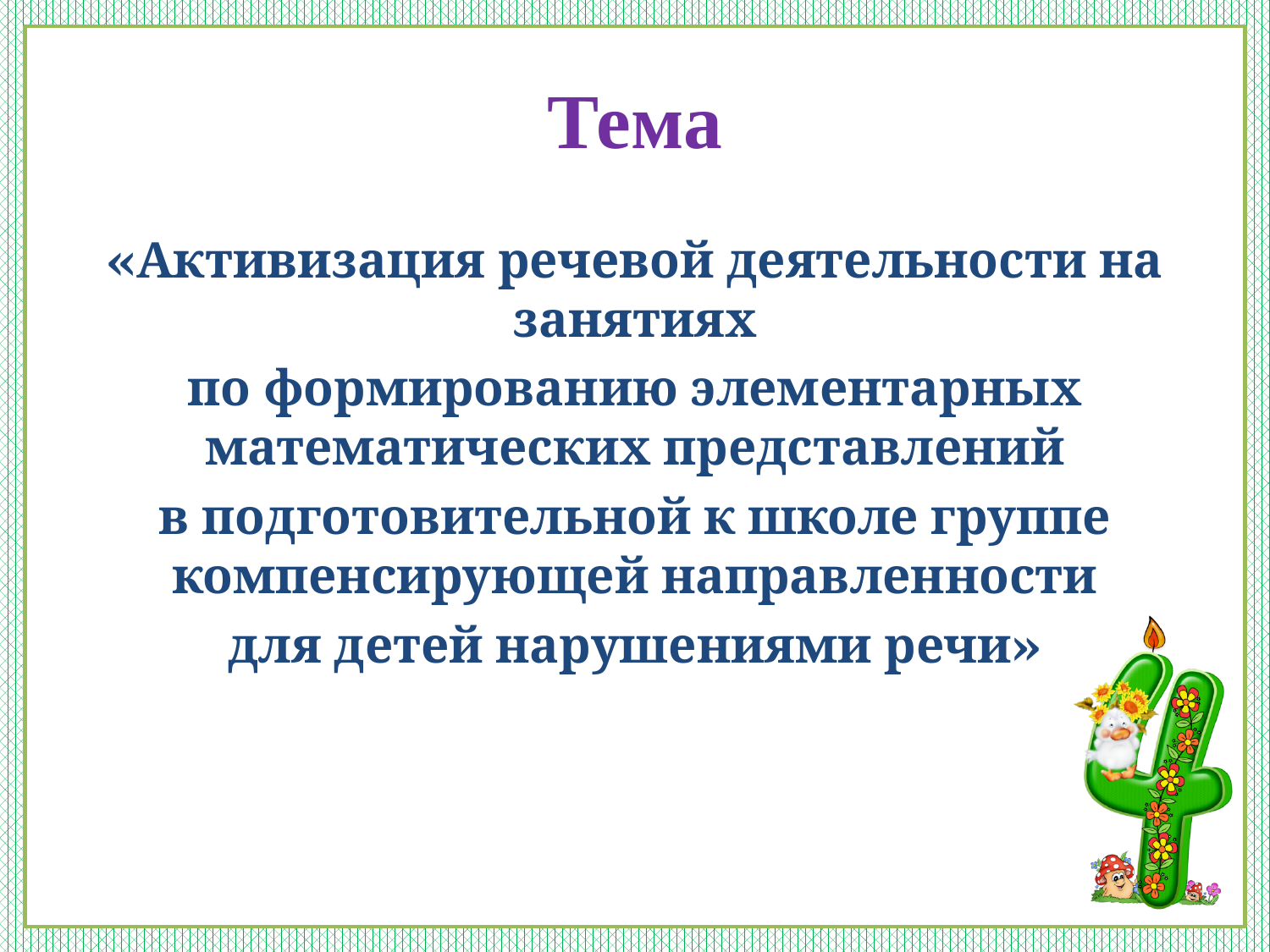

# Тема
«Активизация речевой деятельности на занятиях
по формированию элементарных математических представлений
в подготовительной к школе группе компенсирующей направленности
для детей нарушениями речи»